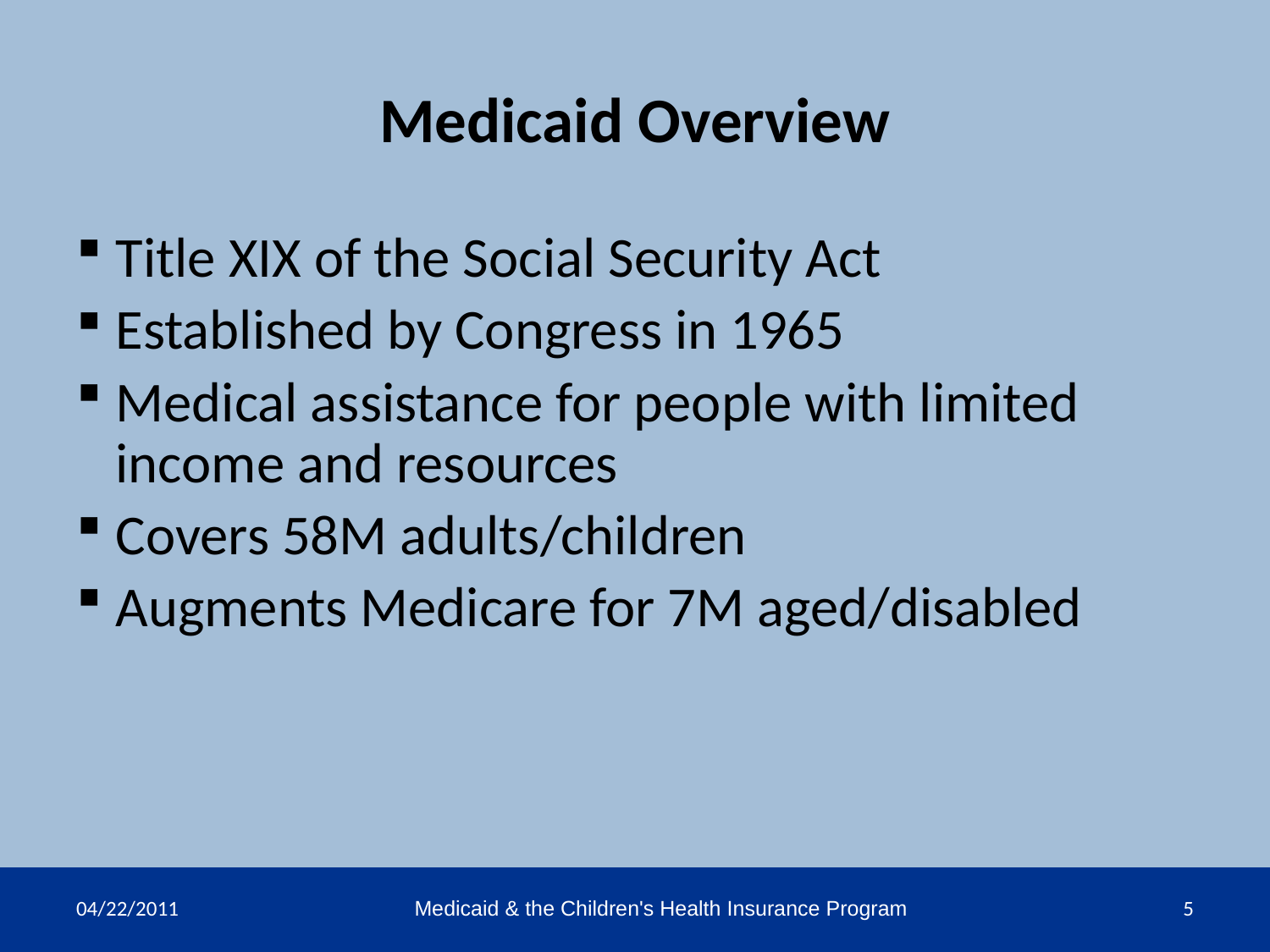

# Medicaid Overview
Title XIX of the Social Security Act
Established by Congress in 1965
Medical assistance for people with limited income and resources
Covers 58M adults/children
Augments Medicare for 7M aged/disabled

04/22/2011
Medicaid & the Children's Health Insurance Program
5